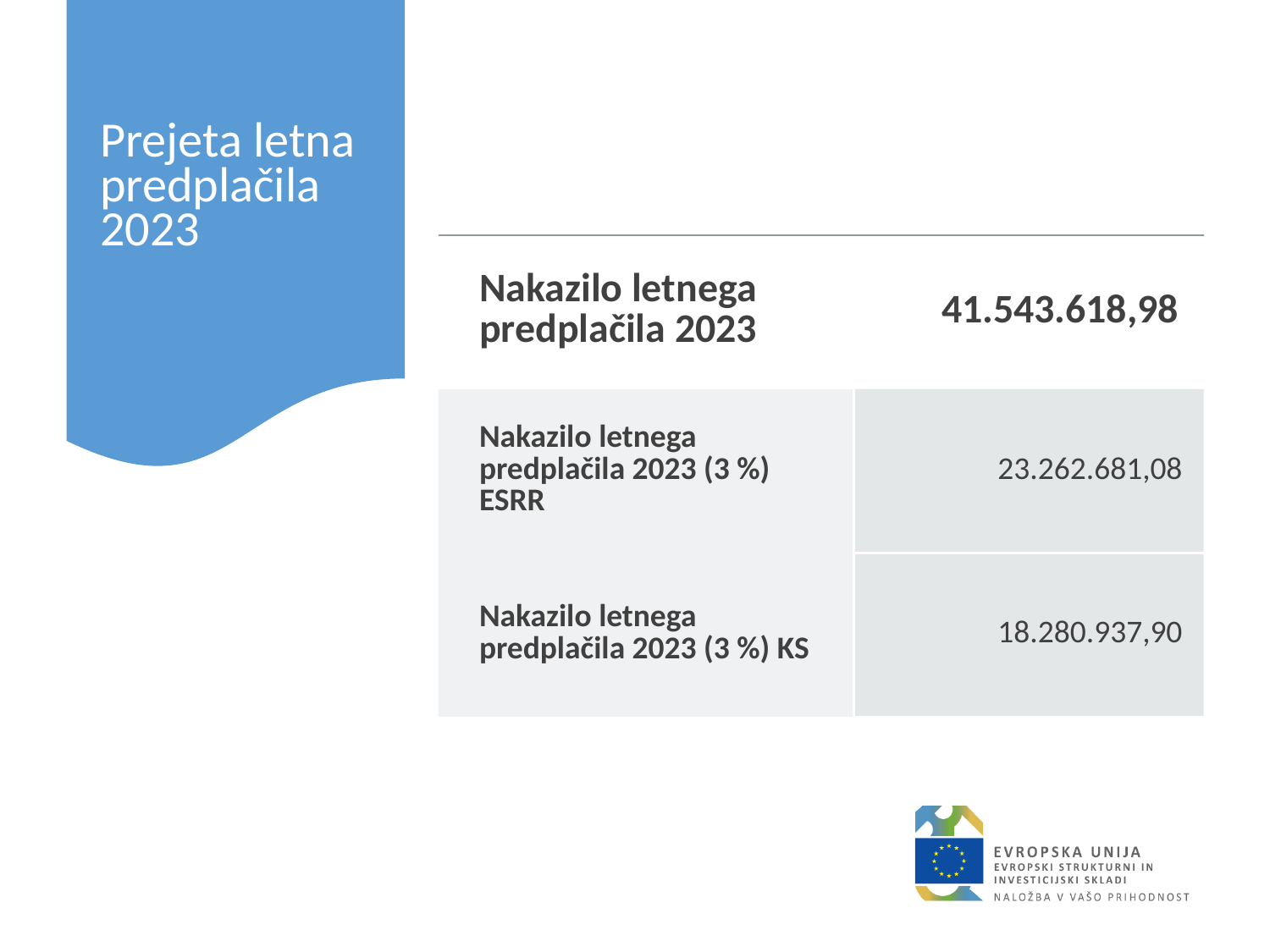

Prejeta letna predplačila 2023
| Nakazilo letnega predplačila 2023 | 41.543.618,98 |
| --- | --- |
| Nakazilo letnega predplačila 2023 (3 %) ESRR | 23.262.681,08 |
| Nakazilo letnega predplačila 2023 (3 %) KS | 18.280.937,90 |